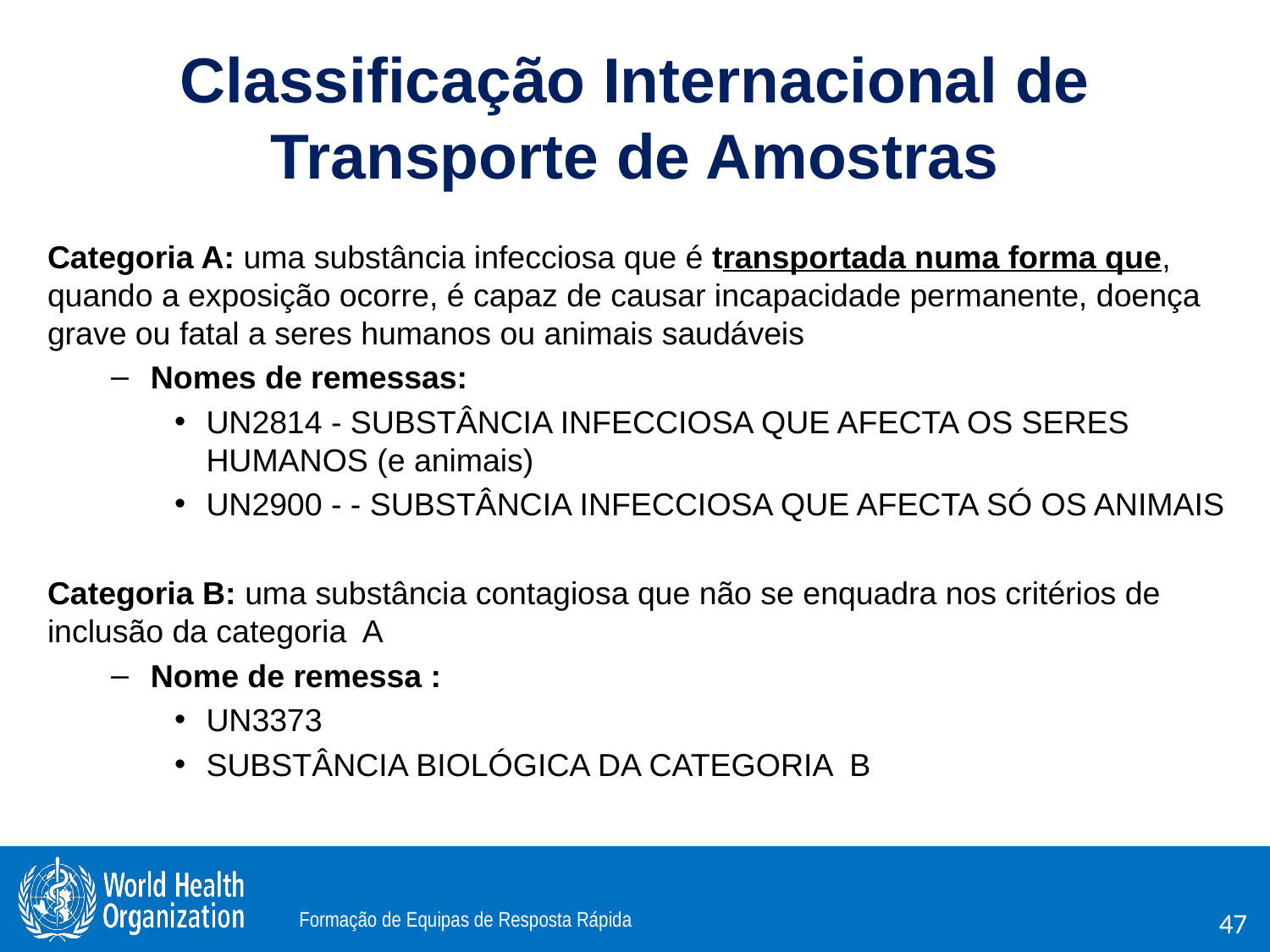

# Classificação Internacional de Transporte de Amostras

Categoria A: uma substância infecciosa que é transportada numa forma que, quando a exposição ocorre, é capaz de causar incapacidade permanente, doença grave ou fatal a seres humanos ou animais saudáveis
Nomes de remessas:
UN2814 - SUBSTÂNCIA INFECCIOSA QUE AFECTA OS SERES HUMANOS (e animais)
UN2900 - - SUBSTÂNCIA INFECCIOSA QUE AFECTA SÓ OS ANIMAIS

Categoria B: uma substância contagiosa que não se enquadra nos critérios de inclusão da categoria  A
Nome de remessa :
UN3373
SUBSTÂNCIA BIOLÓGICA DA CATEGORIA  B